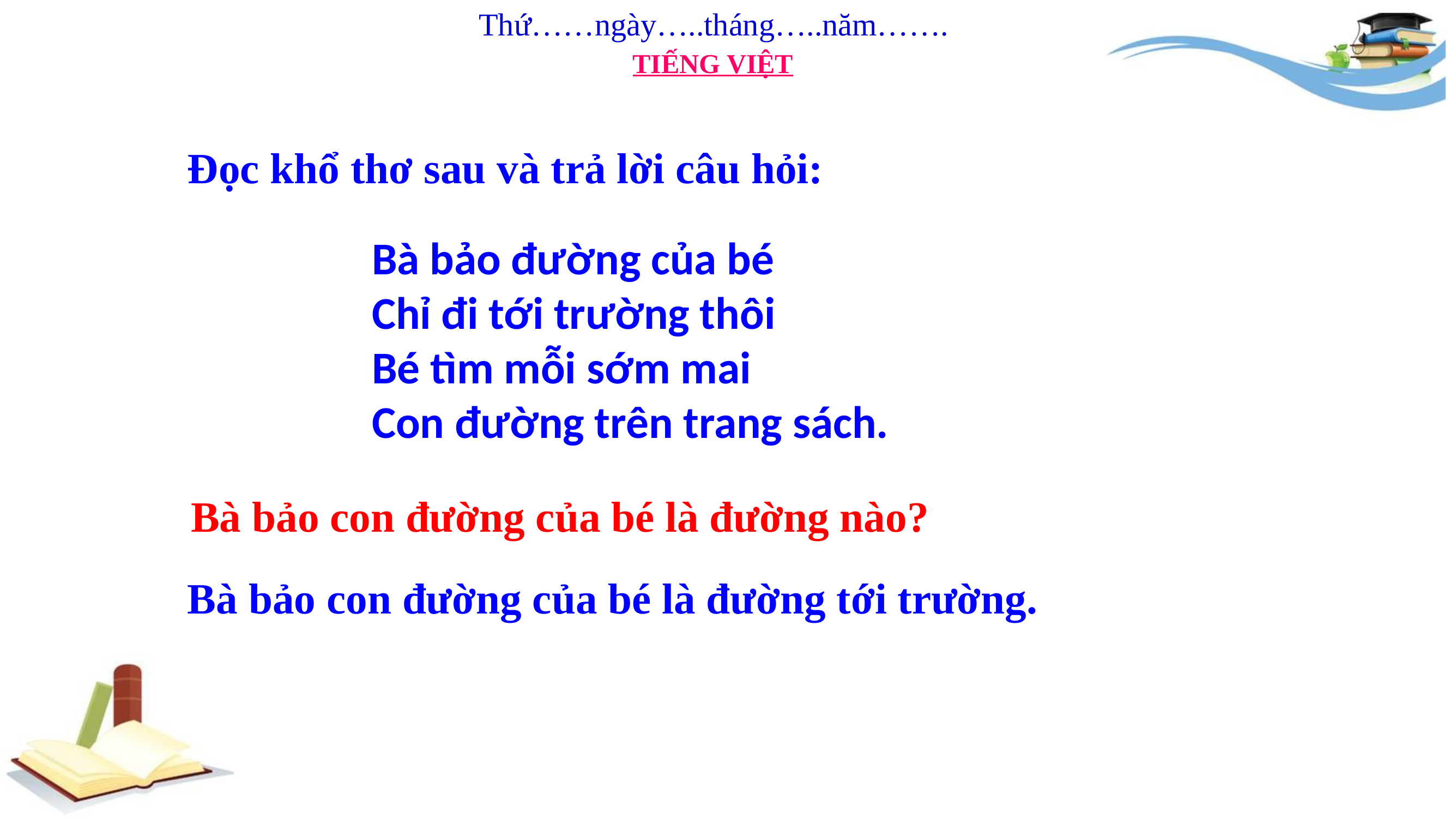

Thứ……ngày…..tháng…..năm…….
TIẾNG VIỆT
Đọc khổ thơ sau và trả lời câu hỏi:
Bà bảo đường của bé
Chỉ đi tới trường thôi
Bé tìm mỗi sớm mai
Con đường trên trang sách.
Bà bảo con đường của bé là đường nào?
Bà bảo con đường của bé là đường tới trường.